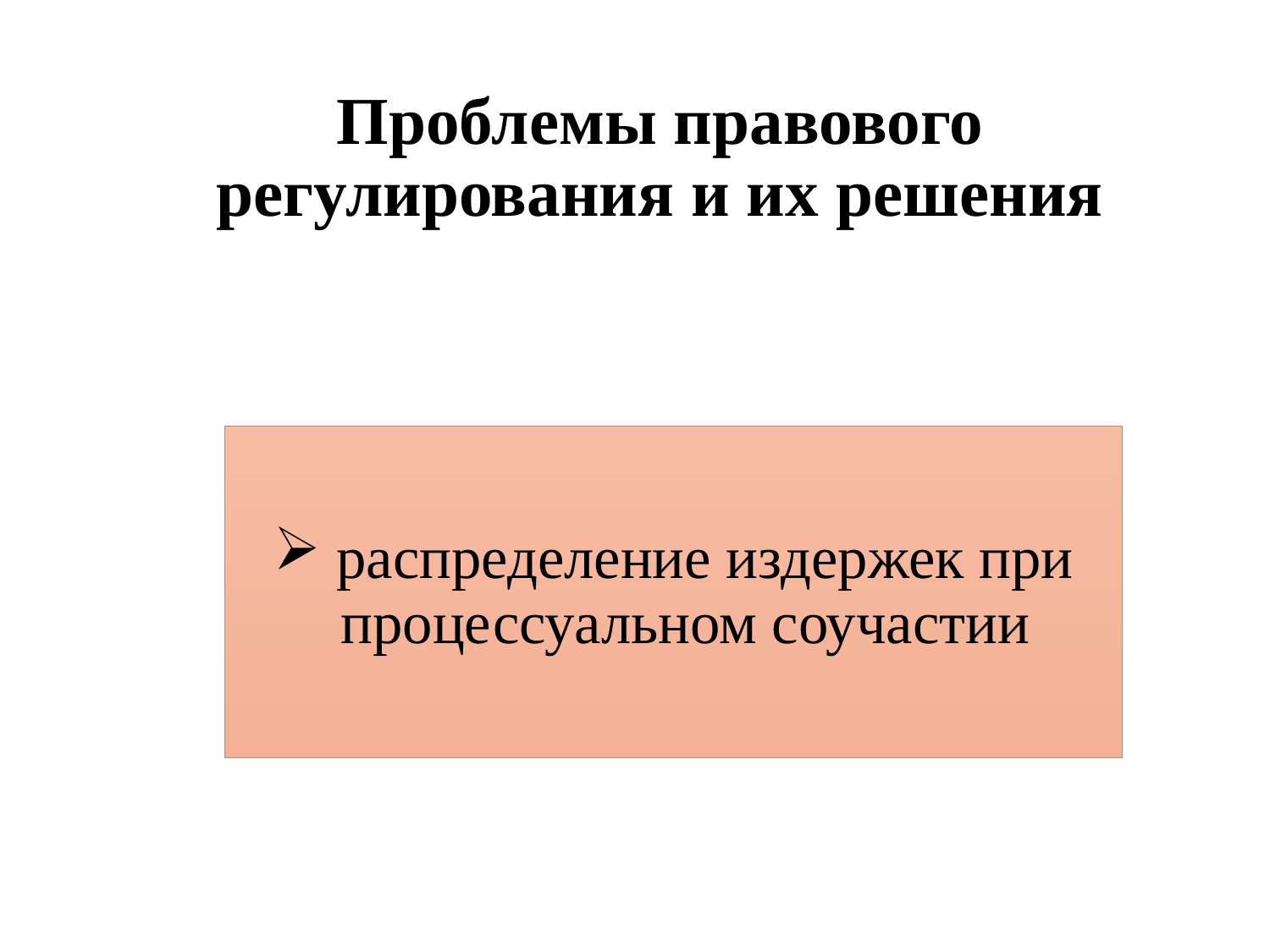

# Проблемы правового регулирования и их решения
 распределение издержек при процессуальном соучастии